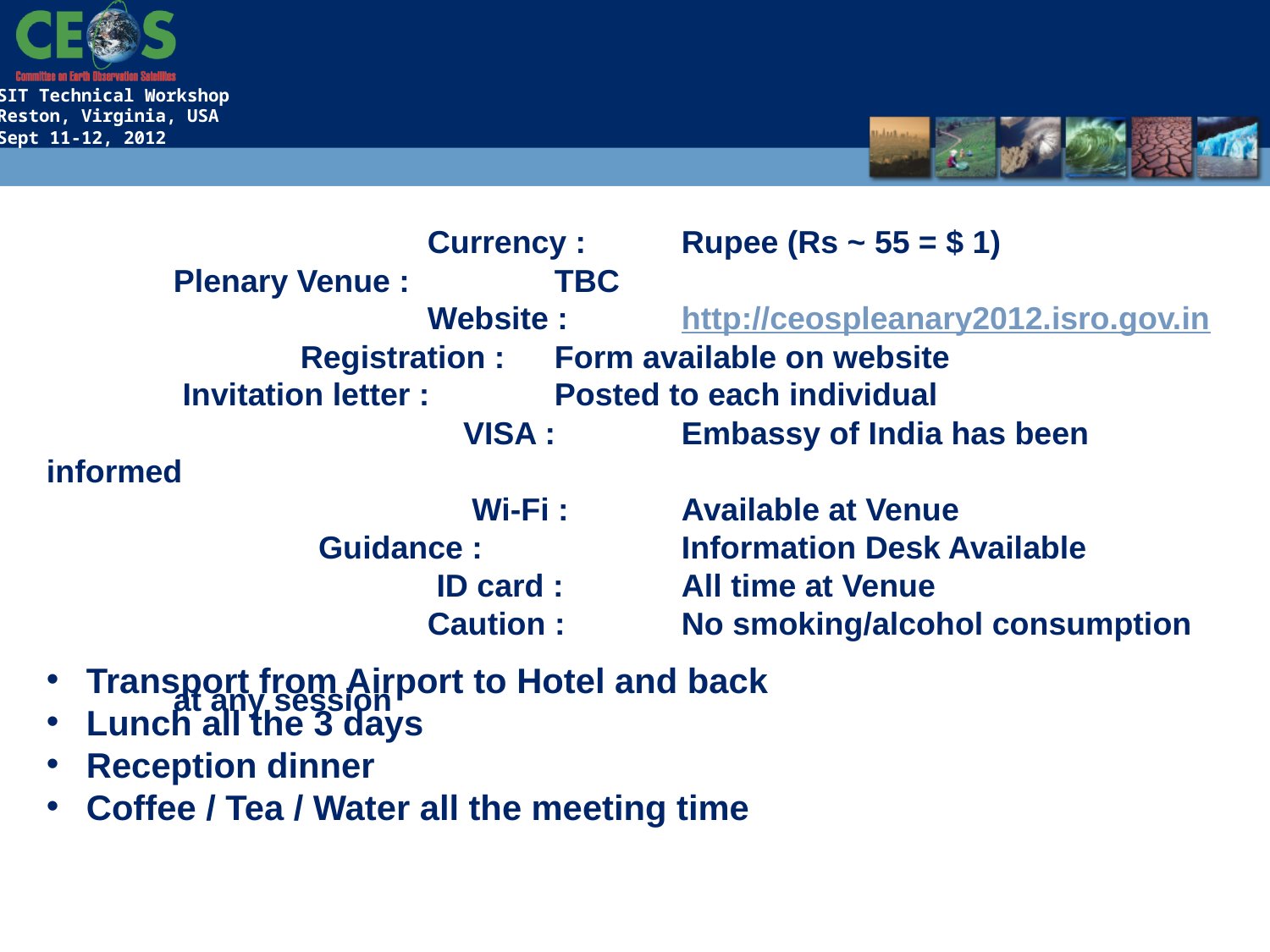

Currency : 	Rupee (Rs ~ 55 = $ 1)
	Plenary Venue : 		TBC
			Website : 	http://ceospleanary2012.isro.gov.in
	    	Registration : 	Form available on website
   	 Invitation letter :	Posted to each individual
			    VISA : 	Embassy of India has been informed
			     Wi-Fi : 	Available at Venue
		  Guidance :		Information Desk Available
			 ID card : 	All time at Venue
			Caution : 	No smoking/alcohol consumption 										at any session
Transport from Airport to Hotel and back
Lunch all the 3 days
Reception dinner
Coffee / Tea / Water all the meeting time